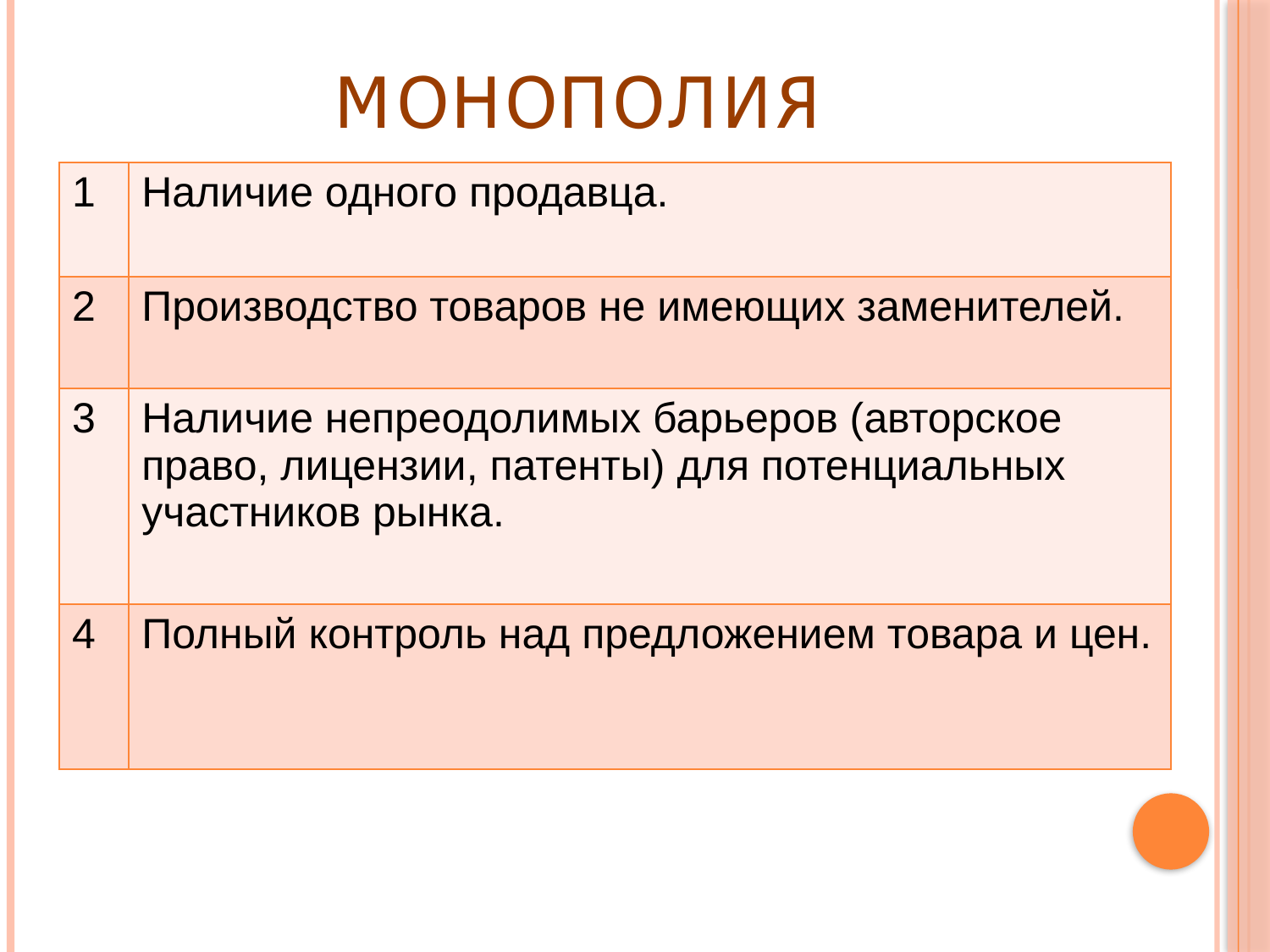

# МОНОПОЛИЯ
| 1 | Наличие одного продавца. |
| --- | --- |
| 2 | Производство товаров не имеющих заменителей. |
| 3 | Наличие непреодолимых барьеров (авторское право, лицензии, патенты) для потенциальных участников рынка. |
| 4 | Полный контроль над предложением товара и цен. |